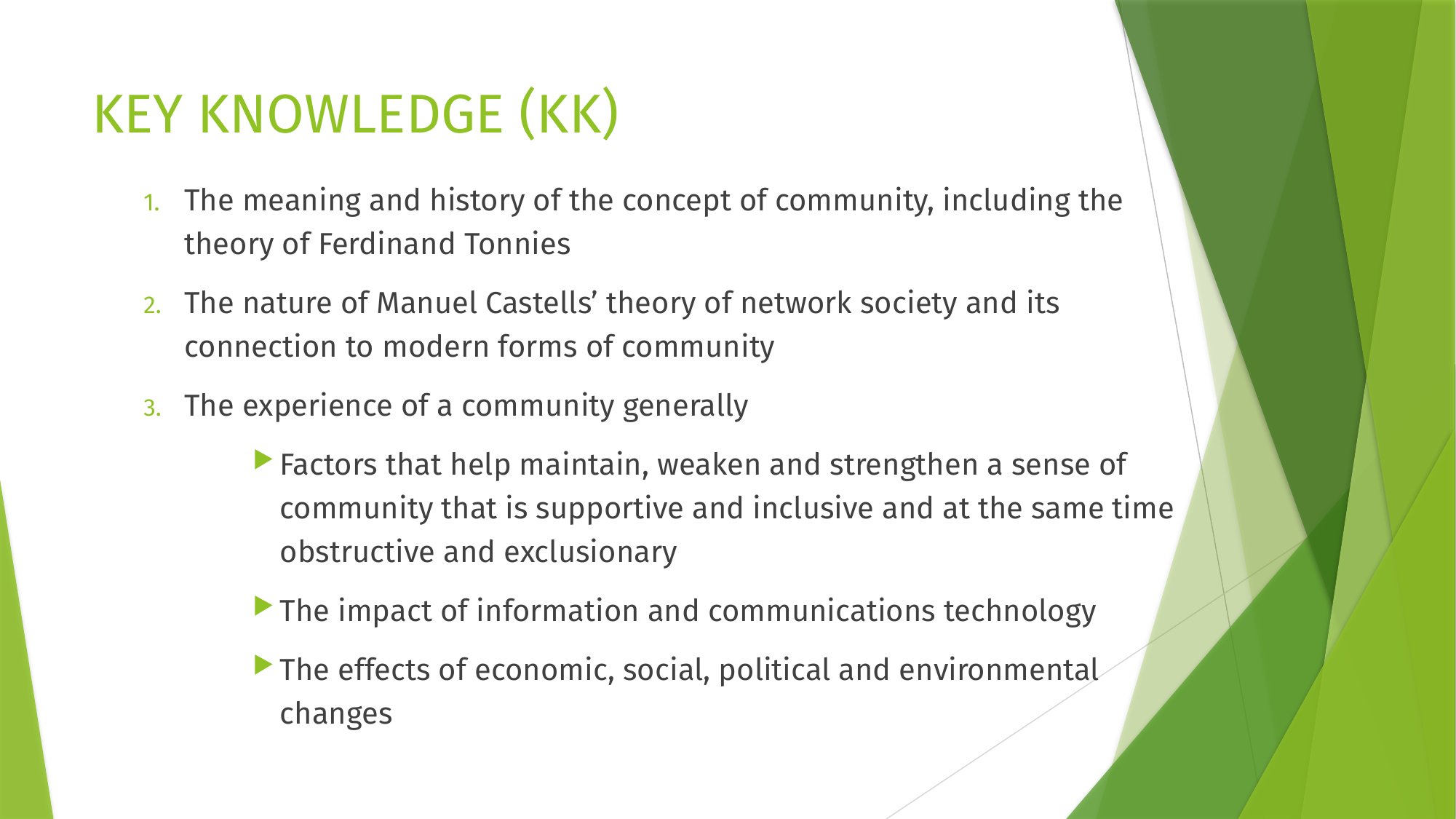

# KEY KNOWLEDGE (KK)
The meaning and history of the concept of community, including the theory of Ferdinand Tonnies
The nature of Manuel Castells’ theory of network society and its connection to modern forms of community
The experience of a community generally
Factors that help maintain, weaken and strengthen a sense of community that is supportive and inclusive and at the same time obstructive and exclusionary
The impact of information and communications technology
The effects of economic, social, political and environmental changes